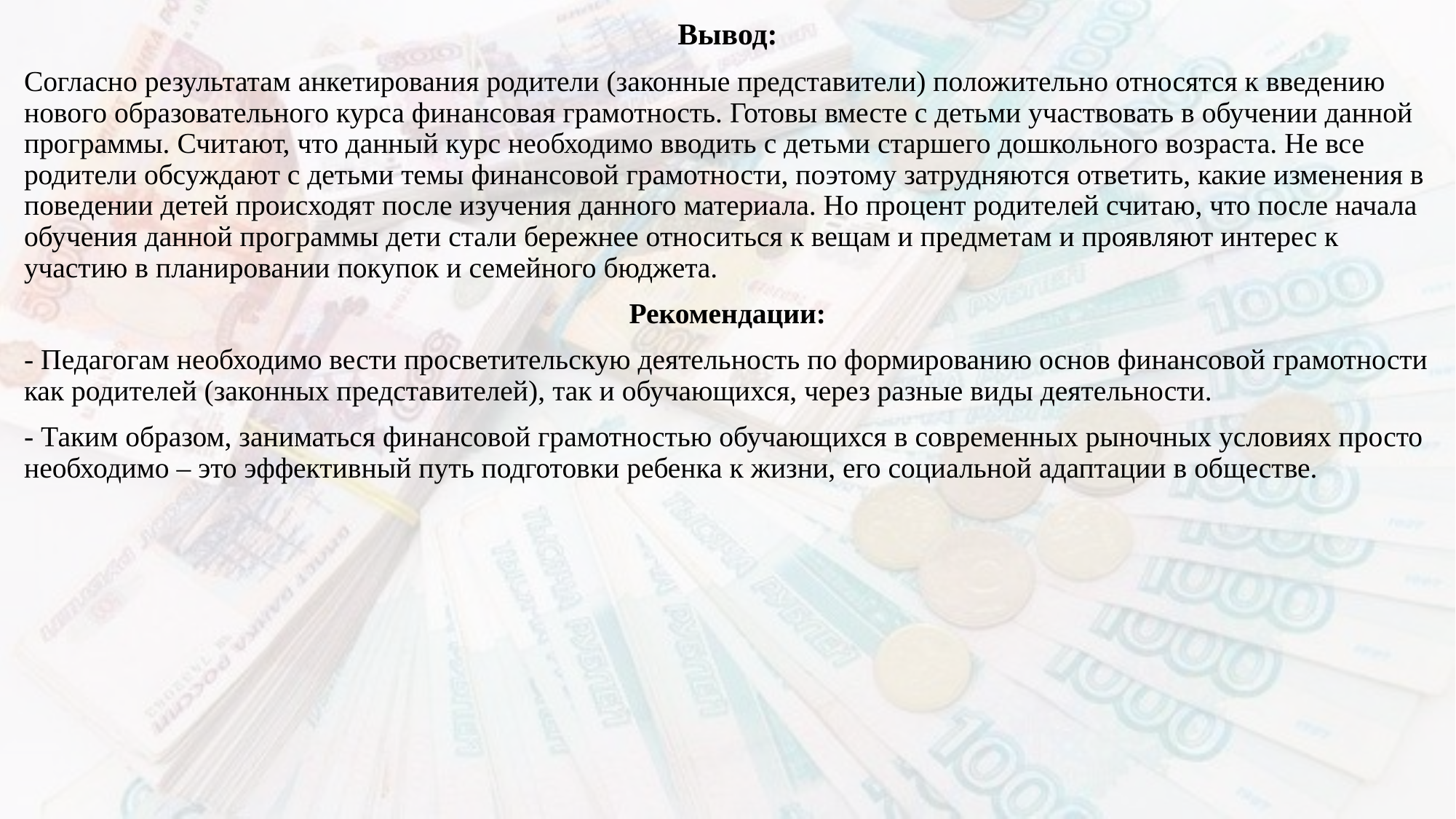

Вывод:
Согласно результатам анкетирования родители (законные представители) положительно относятся к введению нового образовательного курса финансовая грамотность. Готовы вместе с детьми участвовать в обучении данной программы. Считают, что данный курс необходимо вводить с детьми старшего дошкольного возраста. Не все родители обсуждают с детьми темы финансовой грамотности, поэтому затрудняются ответить, какие изменения в поведении детей происходят после изучения данного материала. Но процент родителей считаю, что после начала обучения данной программы дети стали бережнее относиться к вещам и предметам и проявляют интерес к участию в планировании покупок и семейного бюджета.
Рекомендации:
- Педагогам необходимо вести просветительскую деятельность по формированию основ финансовой грамотности как родителей (законных представителей), так и обучающихся, через разные виды деятельности.
- Таким образом, заниматься финансовой грамотностью обучающихся в современных рыночных условиях просто необходимо – это эффективный путь подготовки ребенка к жизни, его социальной адаптации в обществе.